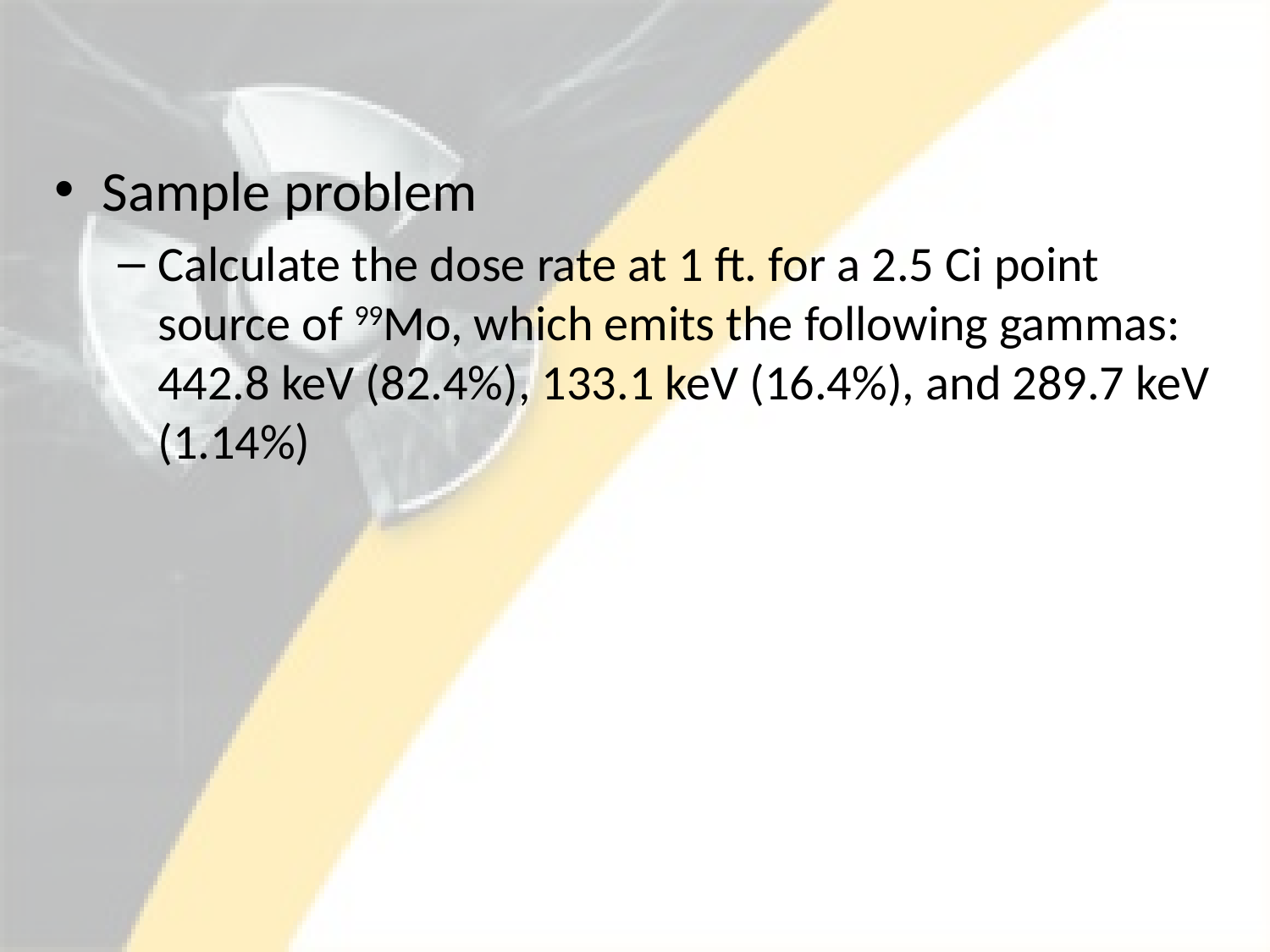

#
Sample problem
Calculate the dose rate at 1 ft. for a 2.5 Ci point source of 99Mo, which emits the following gammas:  442.8 keV (82.4%), 133.1 keV (16.4%), and 289.7 keV (1.14%)